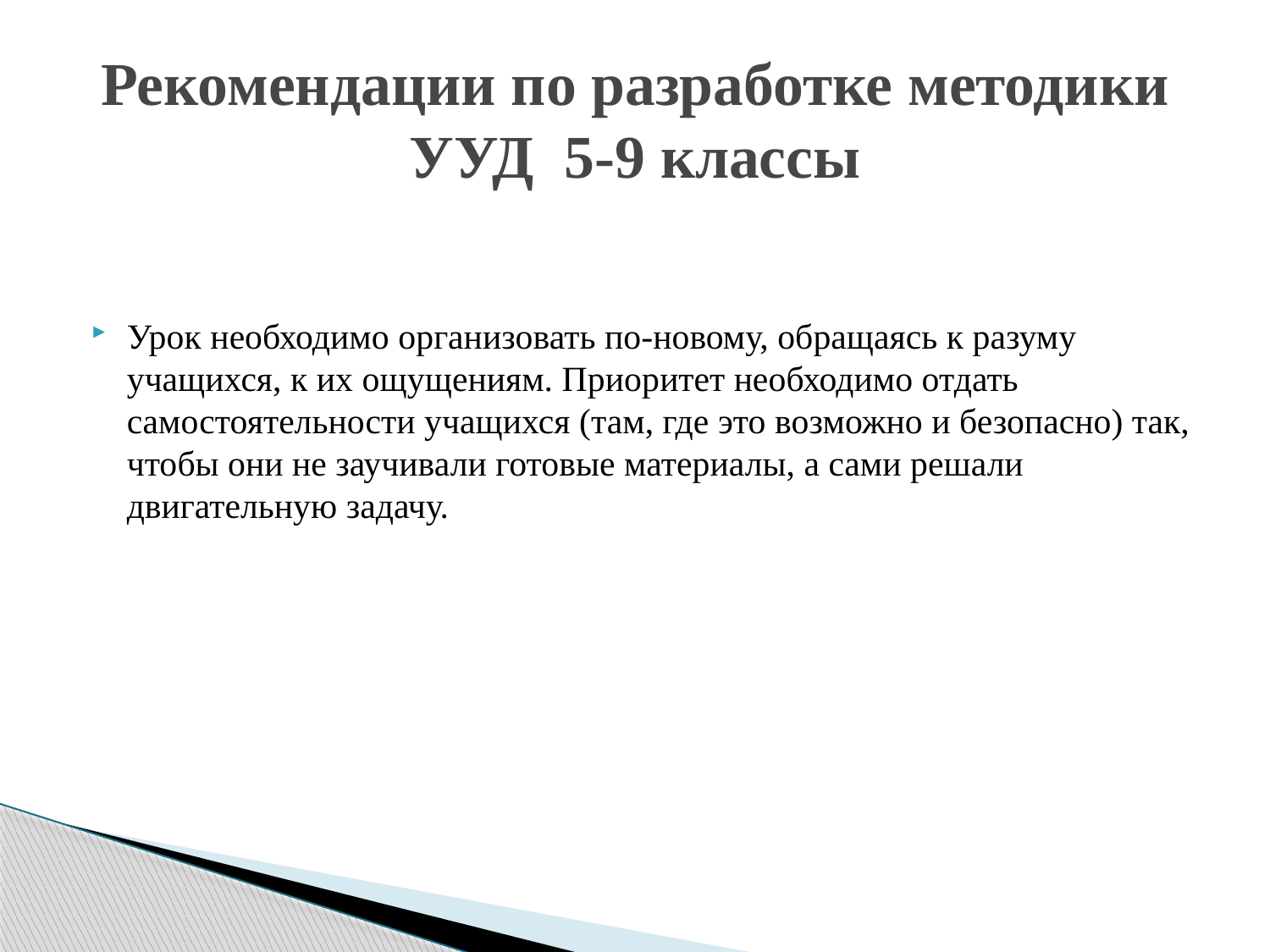

# Рекомендации по разработке методики УУД  5-9 классы
Урок необходимо организовать по-новому, обращаясь к разуму учащихся, к их ощущениям. Приоритет необходимо отдать самостоятельности учащихся (там, где это возможно и безопасно) так, чтобы они не заучивали готовые материалы, а сами решали двигательную задачу.